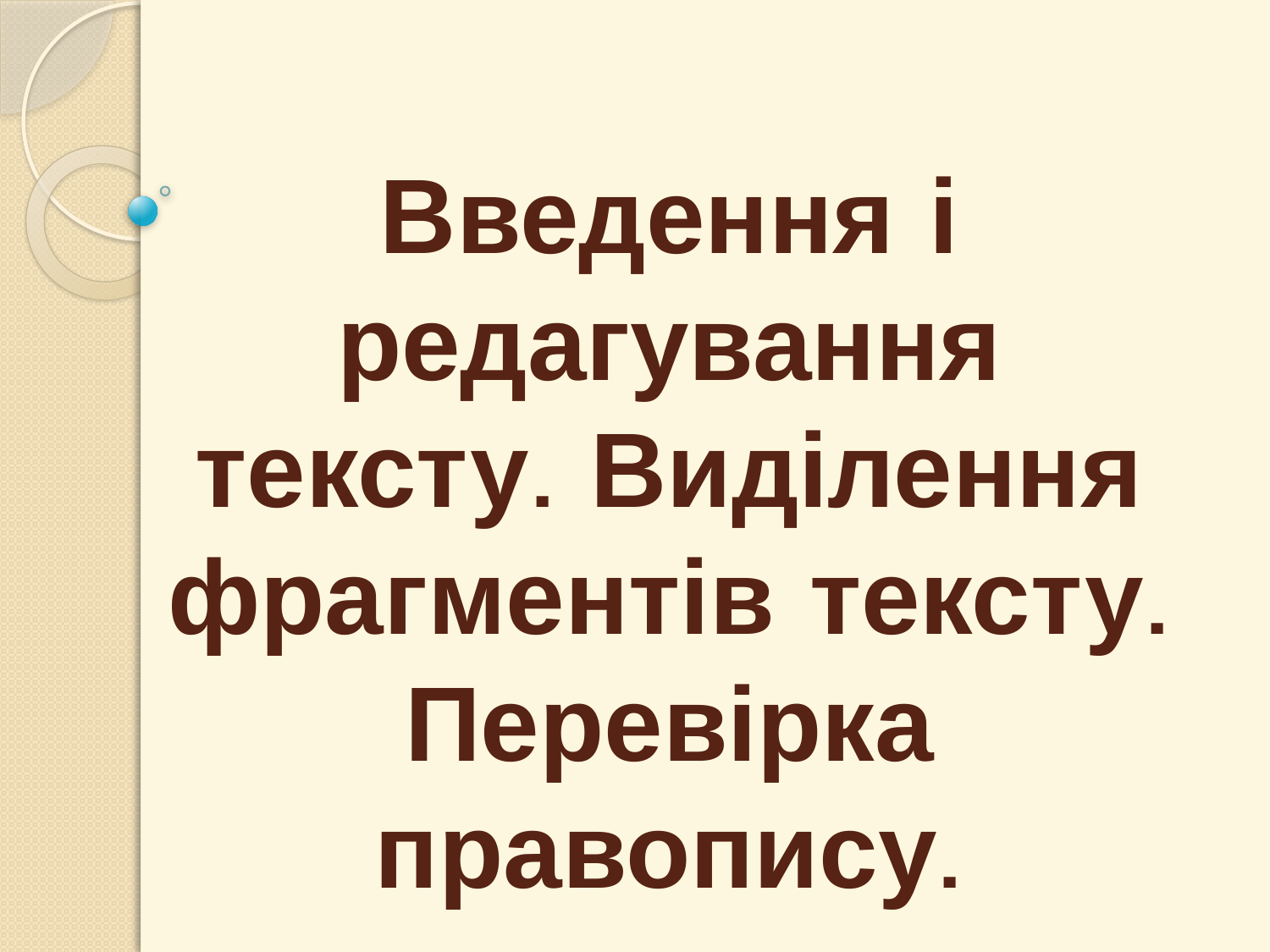

# Введення і редагування тексту. Виділення фрагментів тексту. Перевірка правопису.